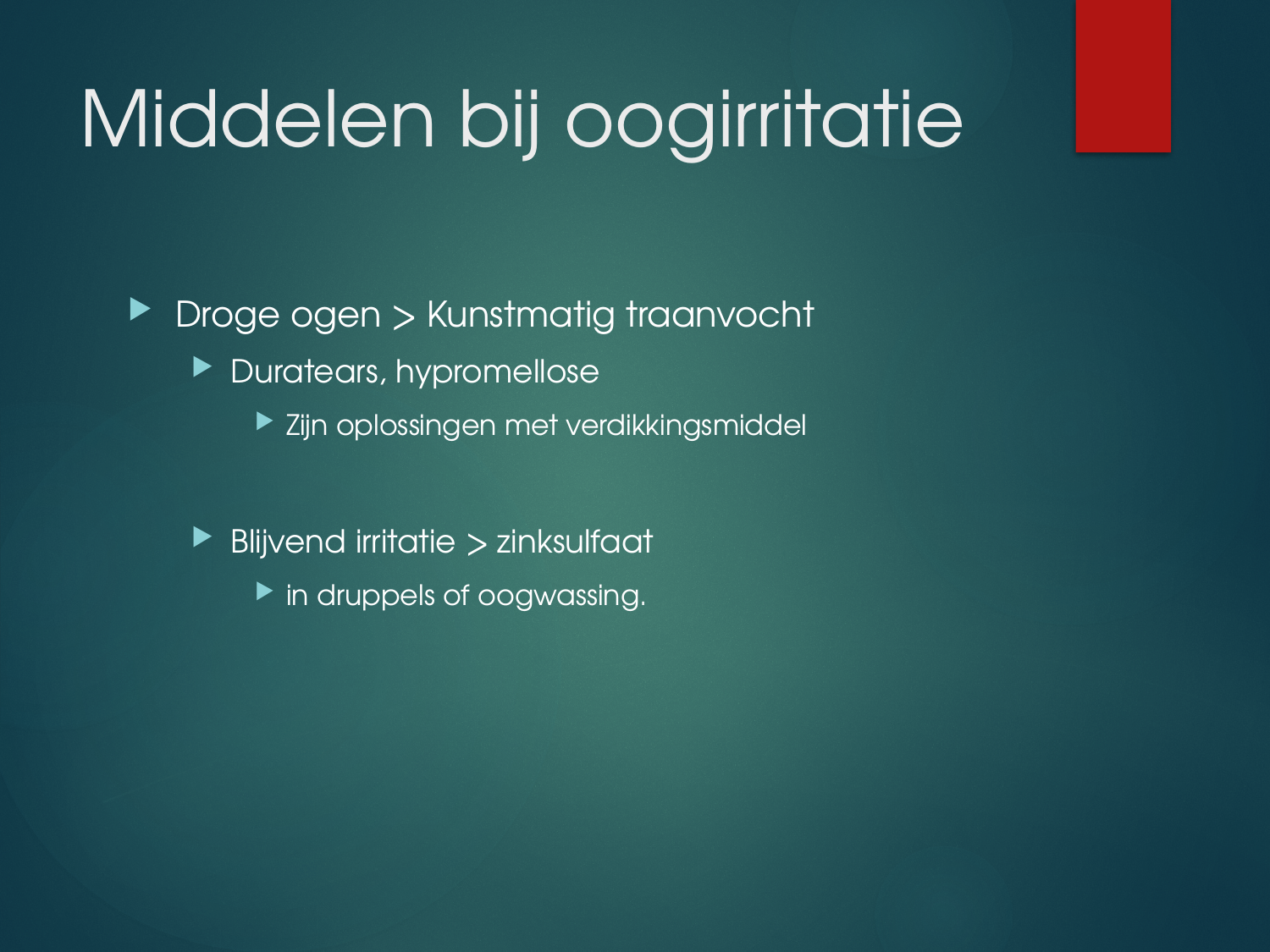

# Middelen bij oogirritatie
Droge ogen > Kunstmatig traanvocht
Duratears, hypromellose
Zijn oplossingen met verdikkingsmiddel

Blijvend irritatie > zinksulfaat
in druppels of oogwassing.